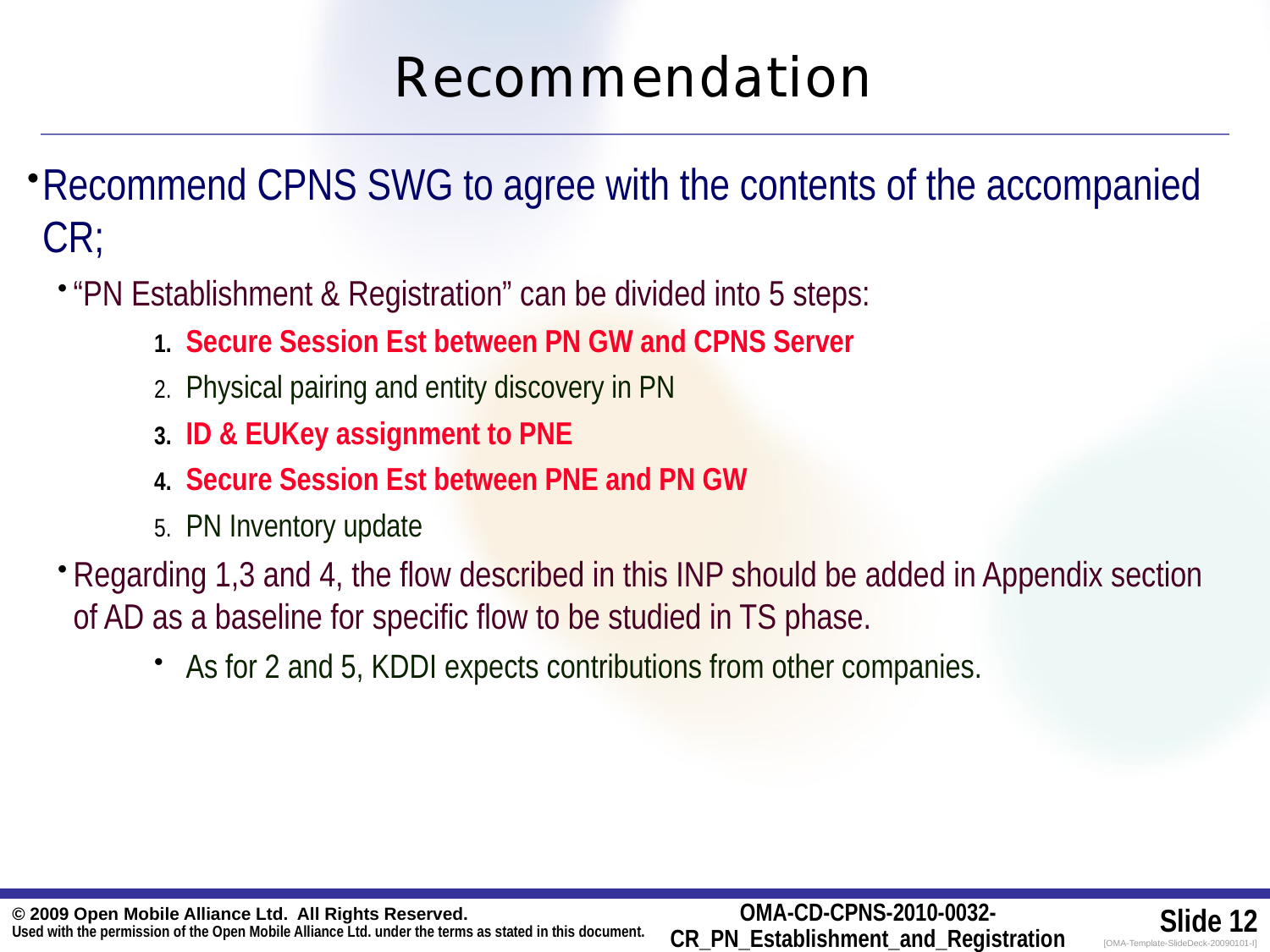

# Recommendation
Recommend CPNS SWG to agree with the contents of the accompanied CR;
“PN Establishment & Registration” can be divided into 5 steps:
Secure Session Est between PN GW and CPNS Server
Physical pairing and entity discovery in PN
ID & EUKey assignment to PNE
Secure Session Est between PNE and PN GW
PN Inventory update
Regarding 1,3 and 4, the flow described in this INP should be added in Appendix section of AD as a baseline for specific flow to be studied in TS phase.
As for 2 and 5, KDDI expects contributions from other companies.